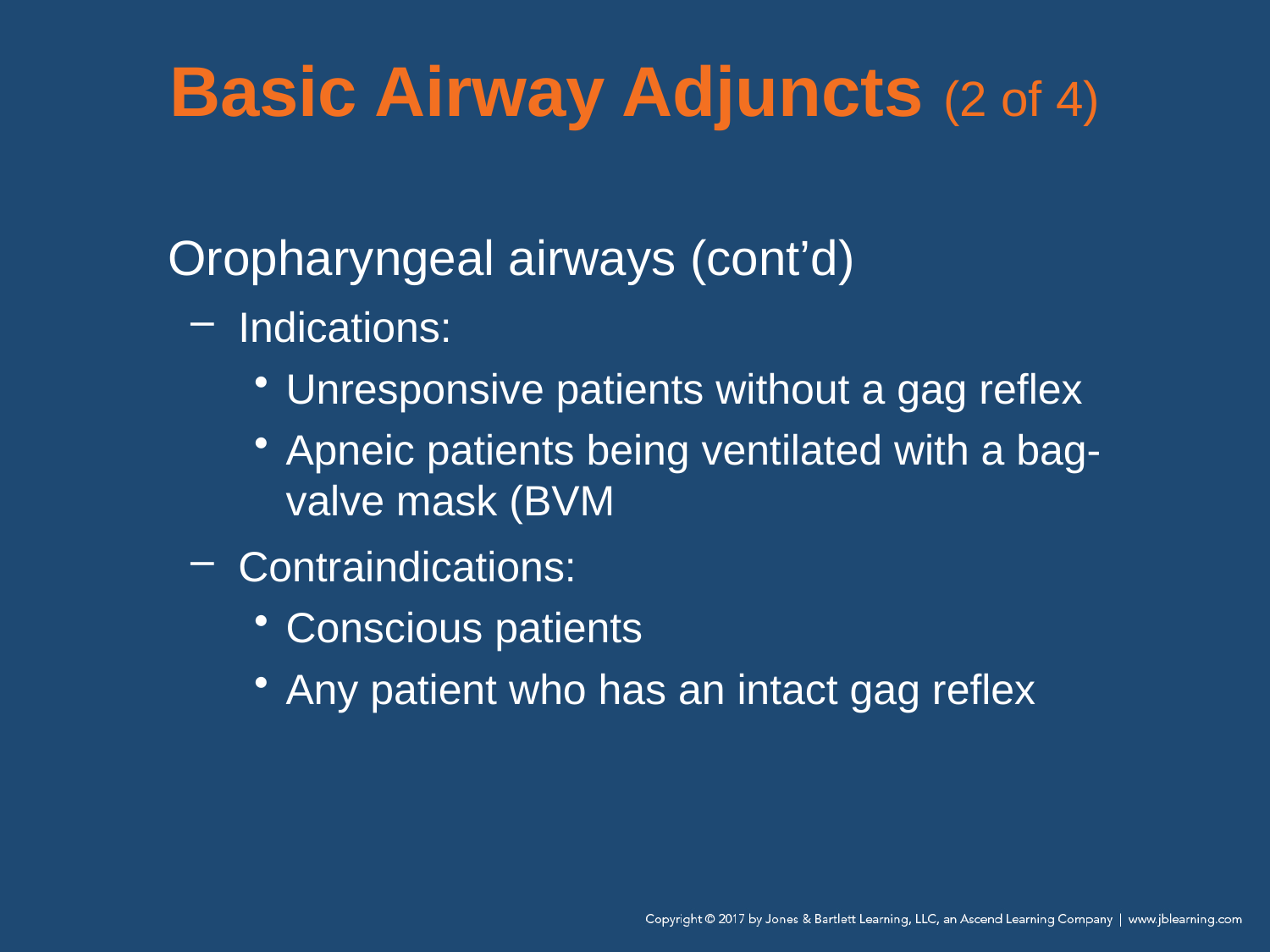

# Basic Airway Adjuncts (2 of 4)
   Oropharyngeal airways (cont’d)
Indications:
Unresponsive patients without a gag reflex
Apneic patients being ventilated with a bag-valve mask (BVM
Contraindications:
Conscious patients
Any patient who has an intact gag reflex